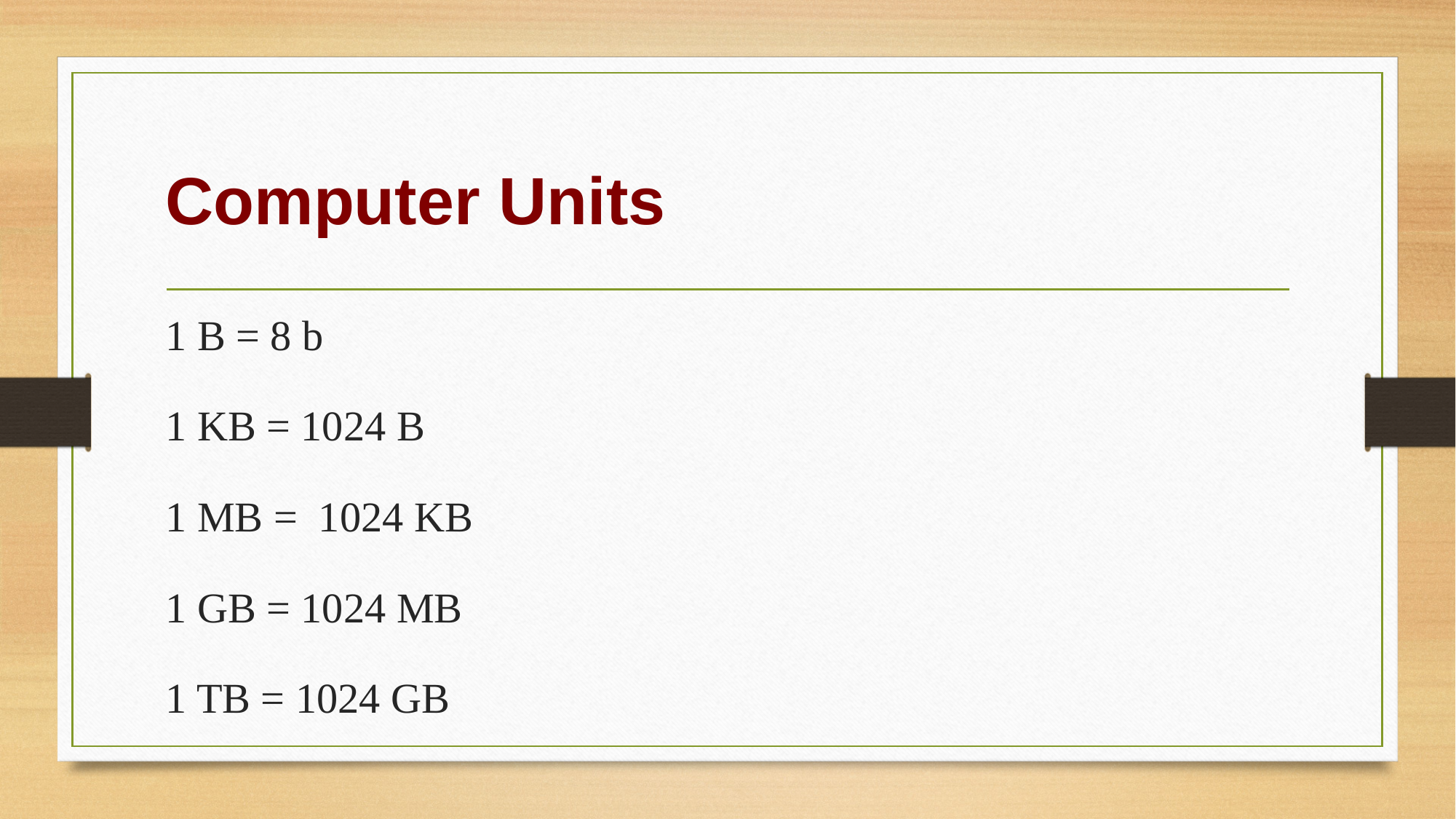

# Computer Units
1 B = 8 b
1 KB = 1024 B
1 MB =  1024 KB
1 GB = 1024 MB
1 TB = 1024 GB